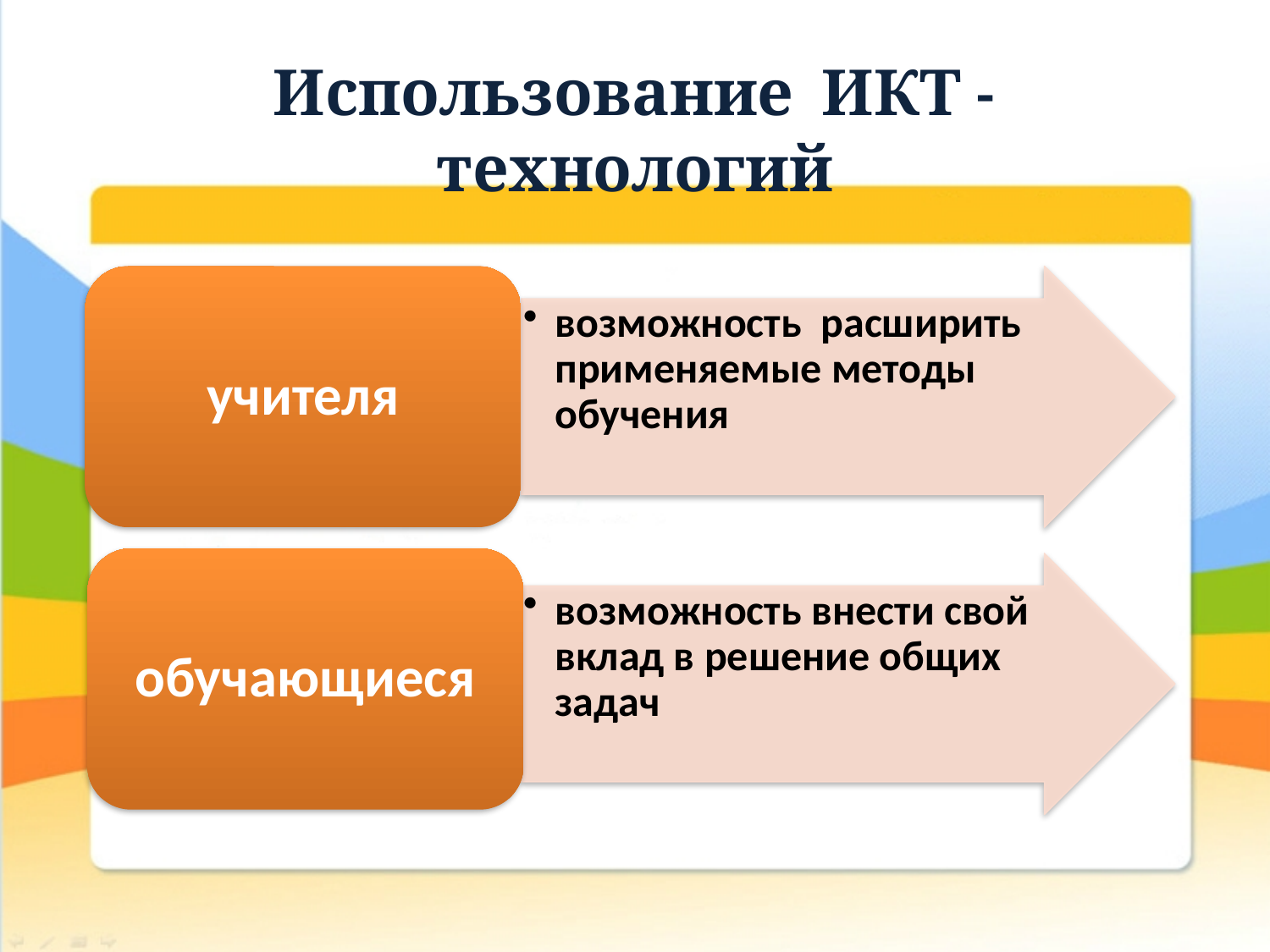

# Использование  ИКТ - технологий

возможность  расширить применяемые методы обучения
учителя
возможность внести свой вклад в решение общих задач
обучающиеся